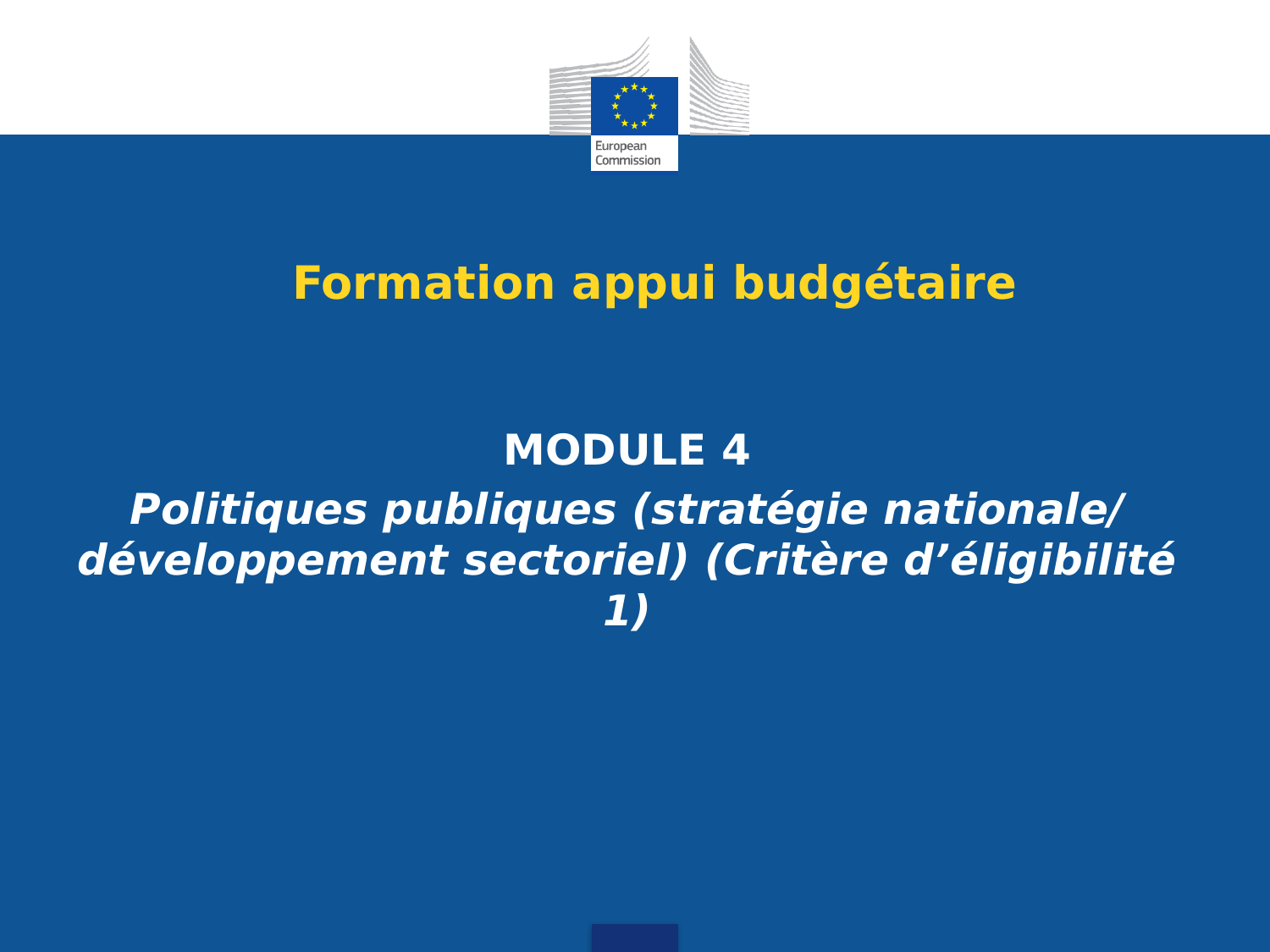

# Formation appui budgétaire
MODULE 4
Politiques publiques (stratégie nationale/ développement sectoriel) (Critère d’éligibilité 1)